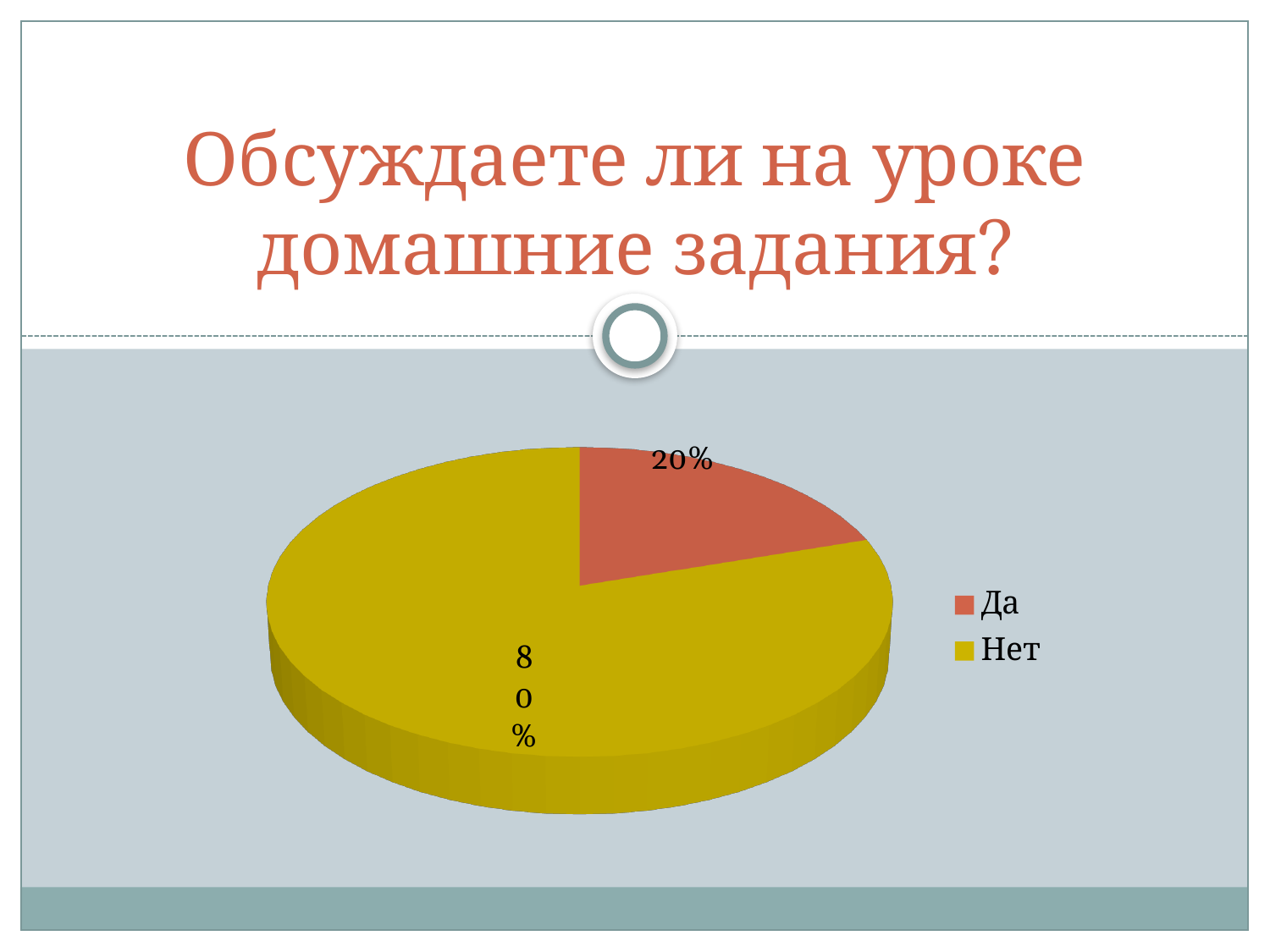

# Обсуждаете ли на уроке домашние задания?

[unsupported chart]